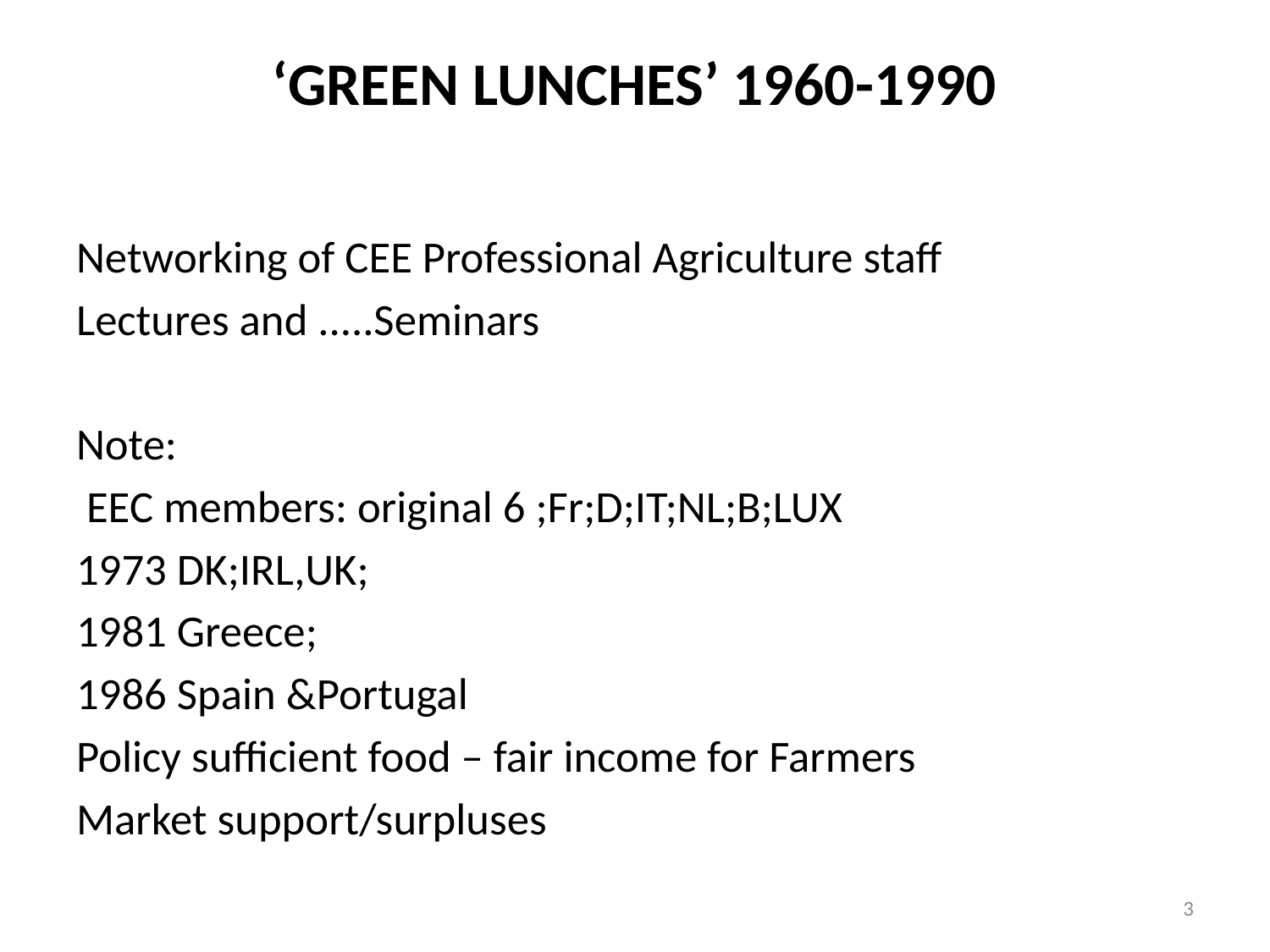

# ‘GREEN LUNCHES’ 1960-1990
Networking of CEE Professional Agriculture staff
Lectures and .....Seminars

Note:
 EEC members: original 6 ;Fr;D;IT;NL;B;LUX
1973 DK;IRL,UK;
1981 Greece;
1986 Spain &Portugal
Policy sufficient food – fair income for Farmers
Market support/surpluses

3